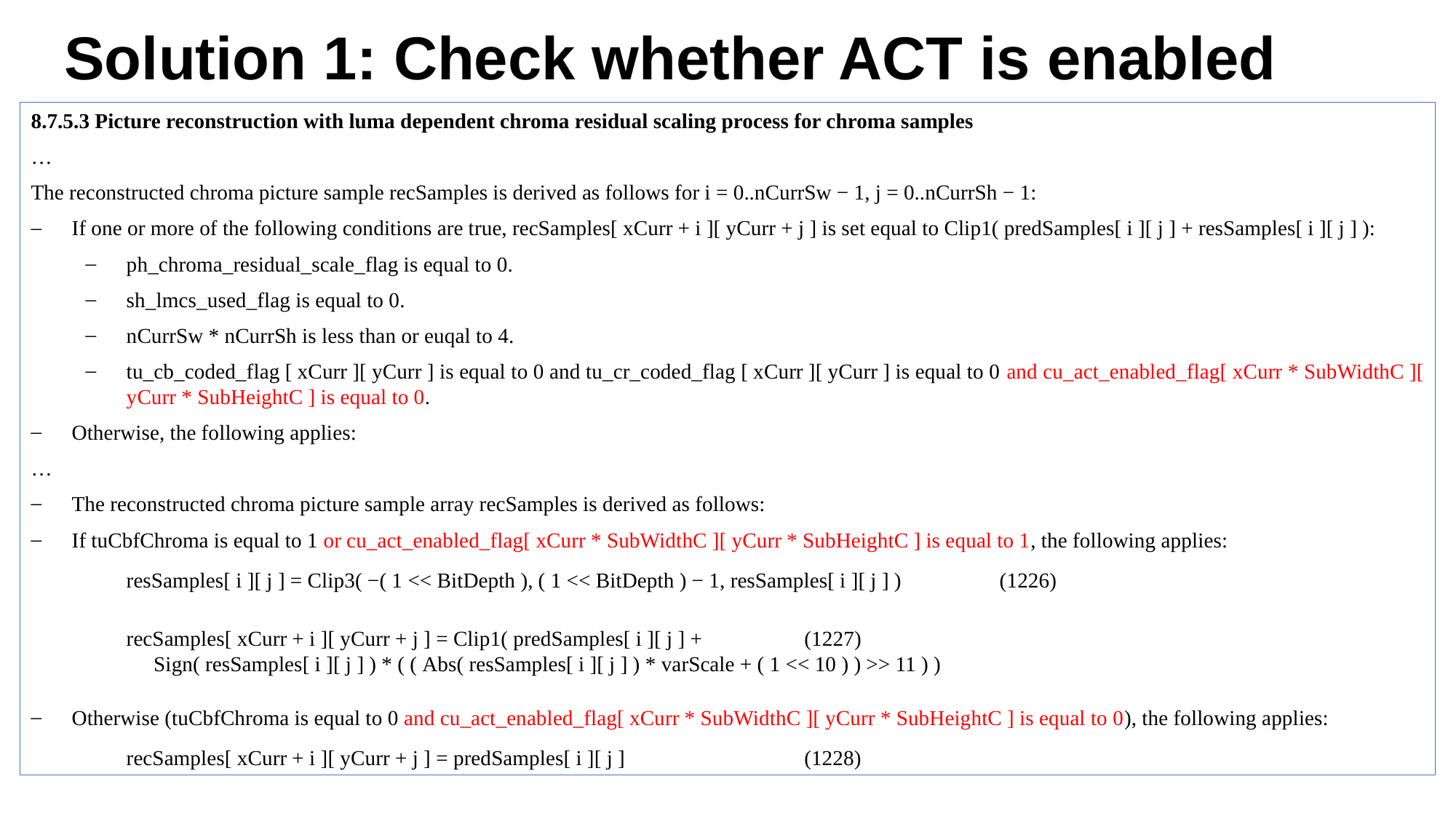

# Solution 1: Check whether ACT is enabled
8.7.5.3 Picture reconstruction with luma dependent chroma residual scaling process for chroma samples
…
The reconstructed chroma picture sample recSamples is derived as follows for i = 0..nCurrSw − 1, j = 0..nCurrSh − 1:
If one or more of the following conditions are true, recSamples[ xCurr + i ][ yCurr + j ] is set equal to Clip1( predSamples[ i ][ j ] + resSamples[ i ][ j ] ):
ph_chroma_residual_scale_flag is equal to 0.
sh_lmcs_used_flag is equal to 0.
nCurrSw * nCurrSh is less than or euqal to 4.
tu_cb_coded_flag [ xCurr ][ yCurr ] is equal to 0 and tu_cr_coded_flag [ xCurr ][ yCurr ] is equal to 0 and cu_act_enabled_flag[ xCurr * SubWidthC ][ yCurr * SubHeightC ] is equal to 0.
Otherwise, the following applies:
…
The reconstructed chroma picture sample array recSamples is derived as follows:
If tuCbfChroma is equal to 1 or cu_act_enabled_flag[ xCurr * SubWidthC ][ yCurr * SubHeightC ] is equal to 1, the following applies:
resSamples[ i ][ j ] = Clip3( −( 1 << BitDepth ), ( 1 << BitDepth ) − 1, resSamples[ i ][ j ] )	(1226)
recSamples[ xCurr + i ][ yCurr + j ] = Clip1( predSamples[ i ][ j ] + 	(1227)
	Sign( resSamples[ i ][ j ] ) * ( ( Abs( resSamples[ i ][ j ] ) * varScale + ( 1 << 10 ) ) >> 11 ) )
Otherwise (tuCbfChroma is equal to 0 and cu_act_enabled_flag[ xCurr * SubWidthC ][ yCurr * SubHeightC ] is equal to 0), the following applies:
recSamples[ xCurr + i ][ yCurr + j ] = predSamples[ i ][ j ]	(1228)